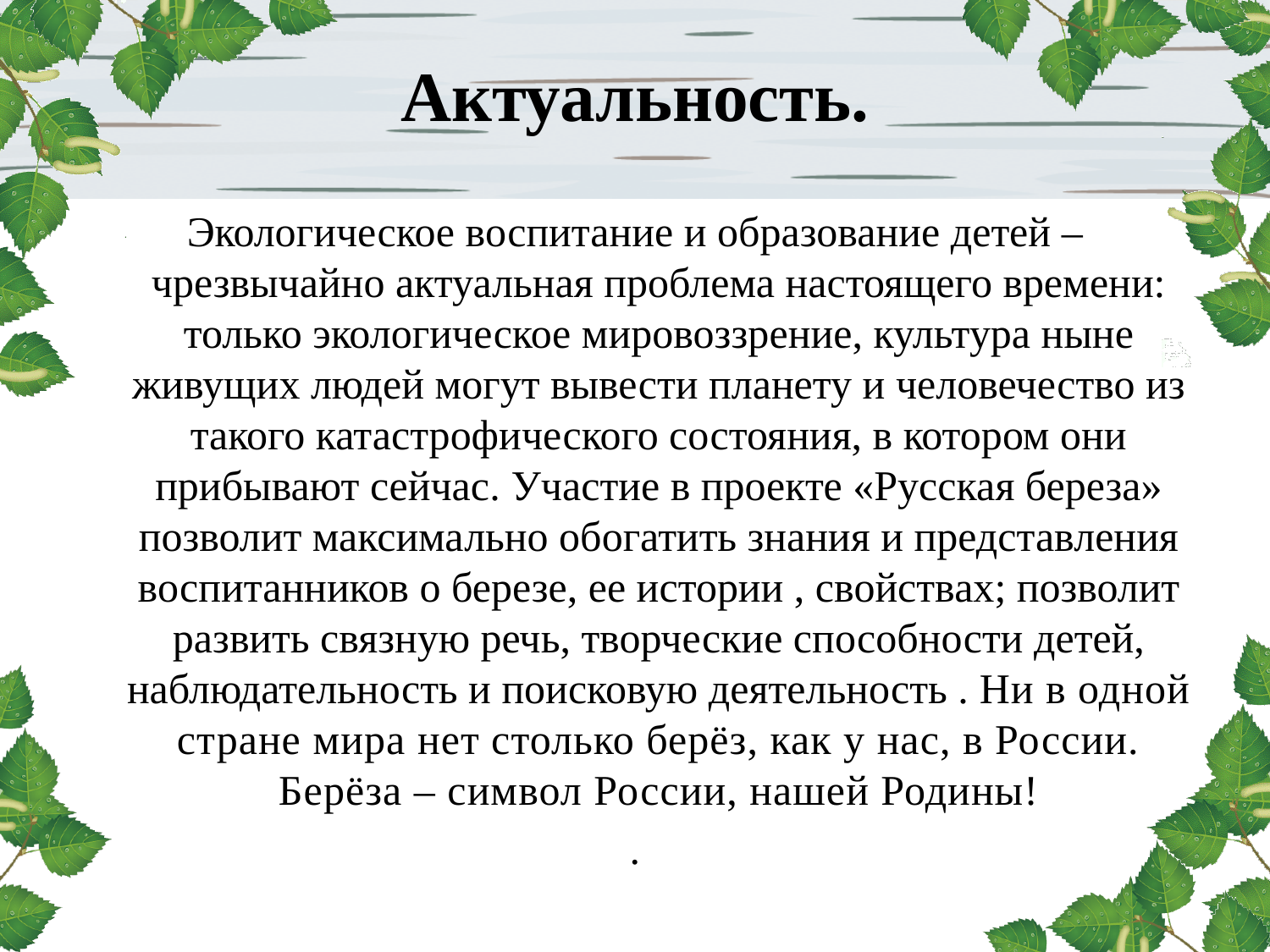

# Актуальность.
Экологическое воспитание и образование детей – чрезвычайно актуальная проблема настоящего времени: только экологическое мировоззрение, культура ныне живущих людей могут вывести планету и человечество из такого катастрофического состояния, в котором они прибывают сейчас. Участие в проекте «Русская береза» позволит максимально обогатить знания и представления воспитанников о березе, ее истории , свойствах; позволит развить связную речь, творческие способности детей, наблюдательность и поисковую деятельность . Ни в одной стране мира нет столько берёз, как у нас, в России. Берёза – символ России, нашей Родины!
.